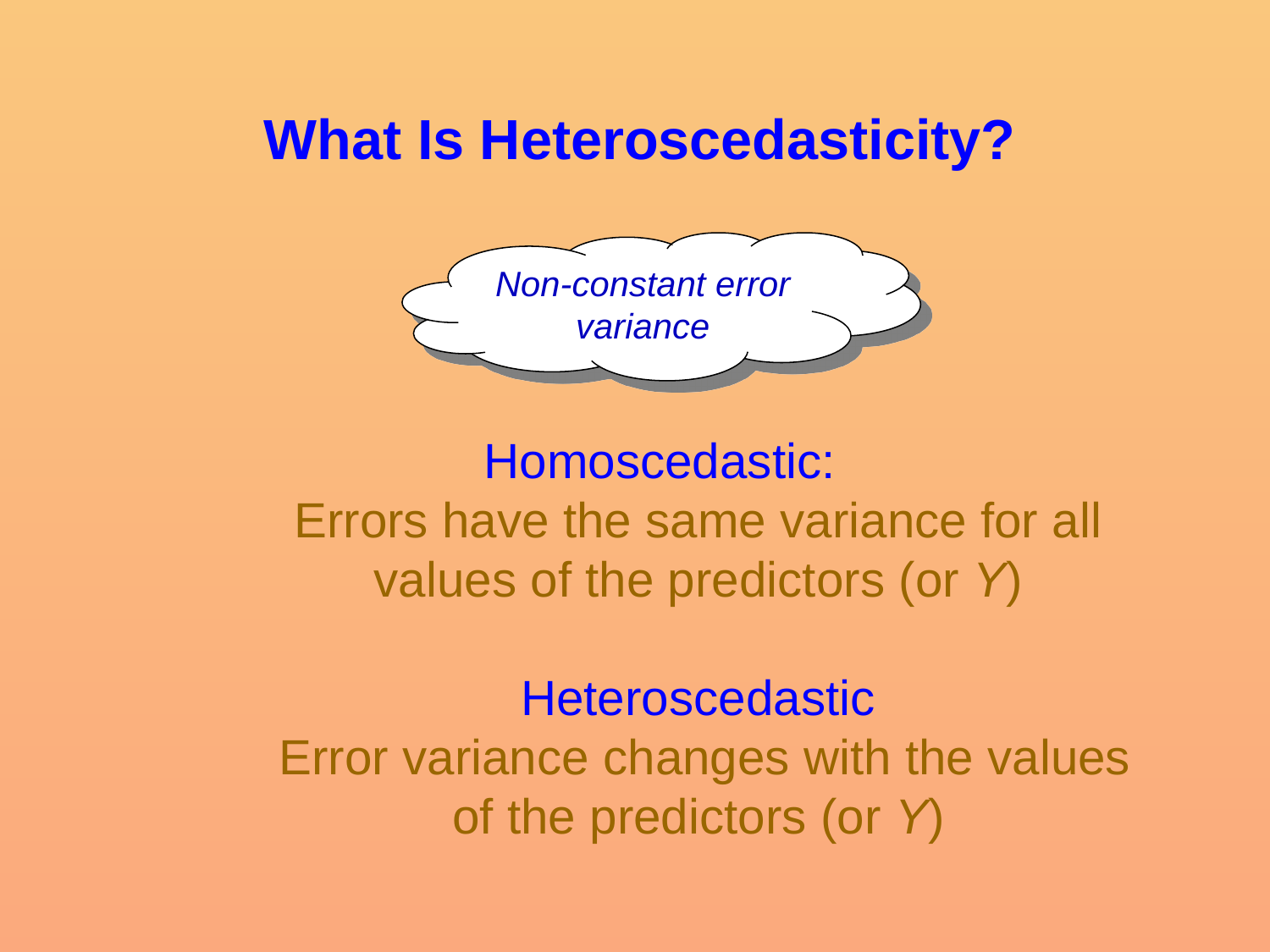

# What Is Heteroscedasticity?
Non-constant error variance

Homoscedastic:
Errors have the same variance for all values of the predictors (or Y)

Heteroscedastic
 Error variance changes with the values of the predictors (or Y)